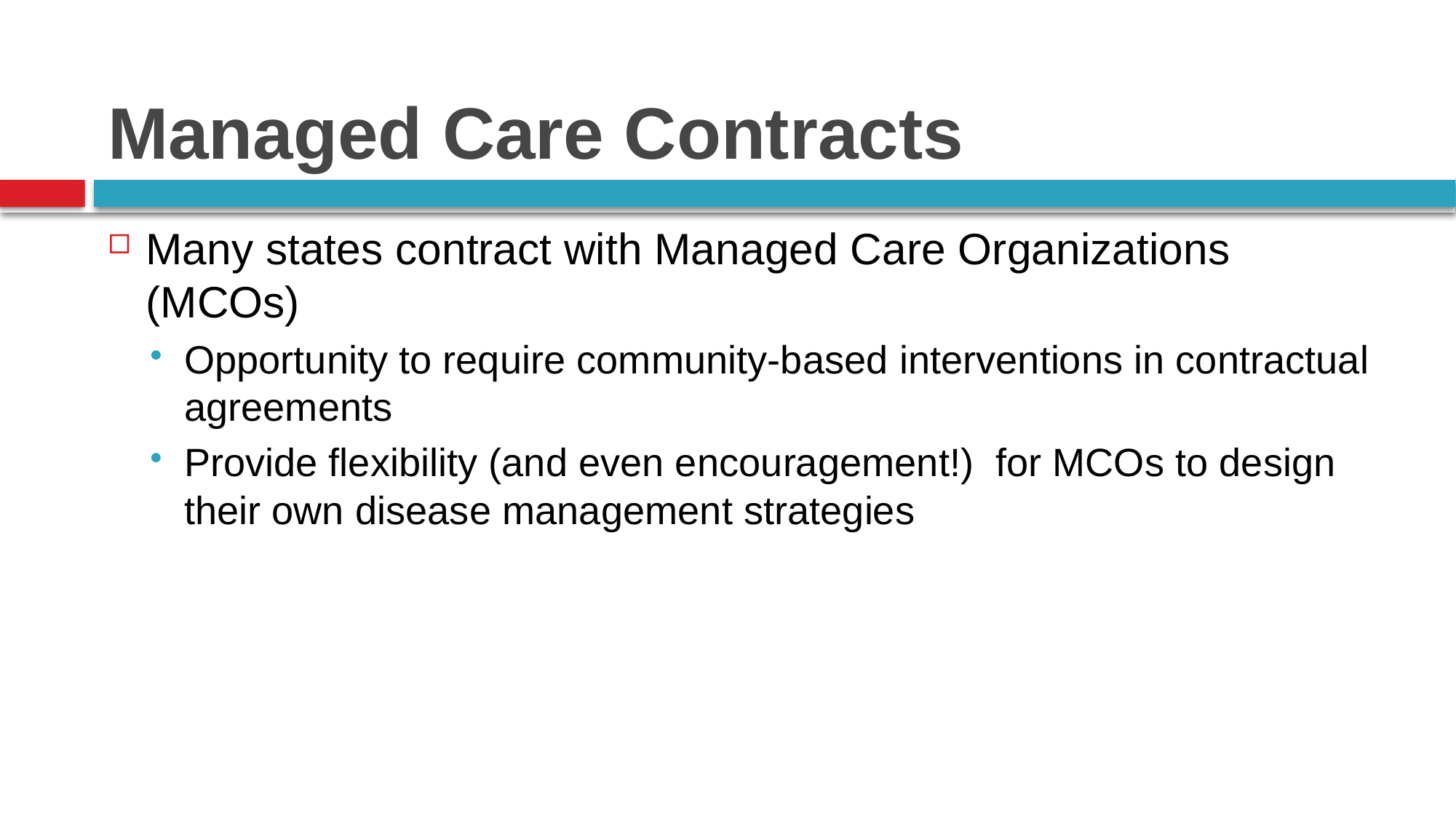

# Managed Care Contracts
Many states contract with Managed Care Organizations (MCOs)
Opportunity to require community-based interventions in contractual agreements
Provide flexibility (and even encouragement!)  for MCOs to design their own disease management strategies